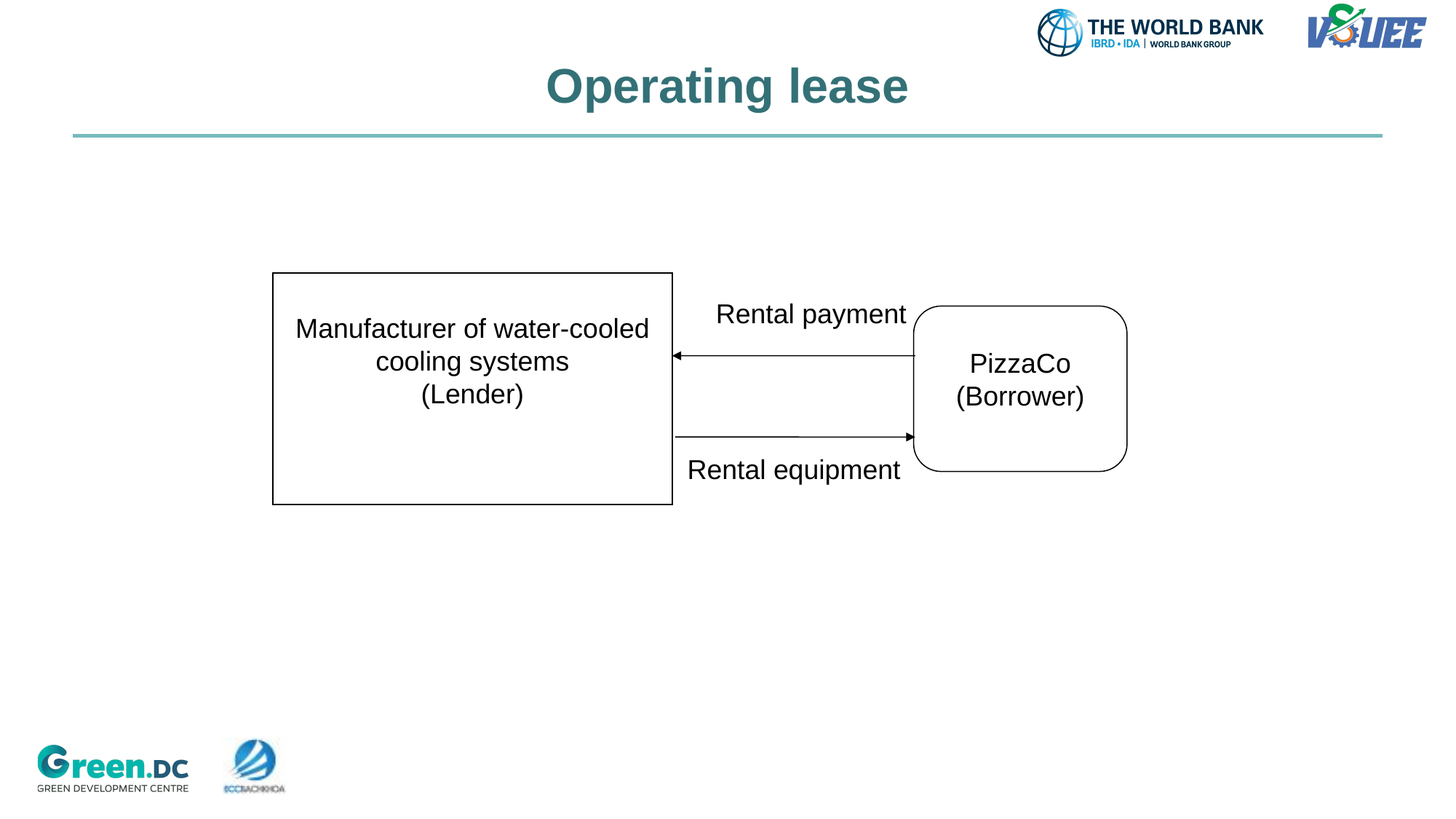

# Operating lease

Manufacturer of water-cooled cooling systems
(Lender)
Rental payment

PizzaCo
(Borrower)

Rental equipment